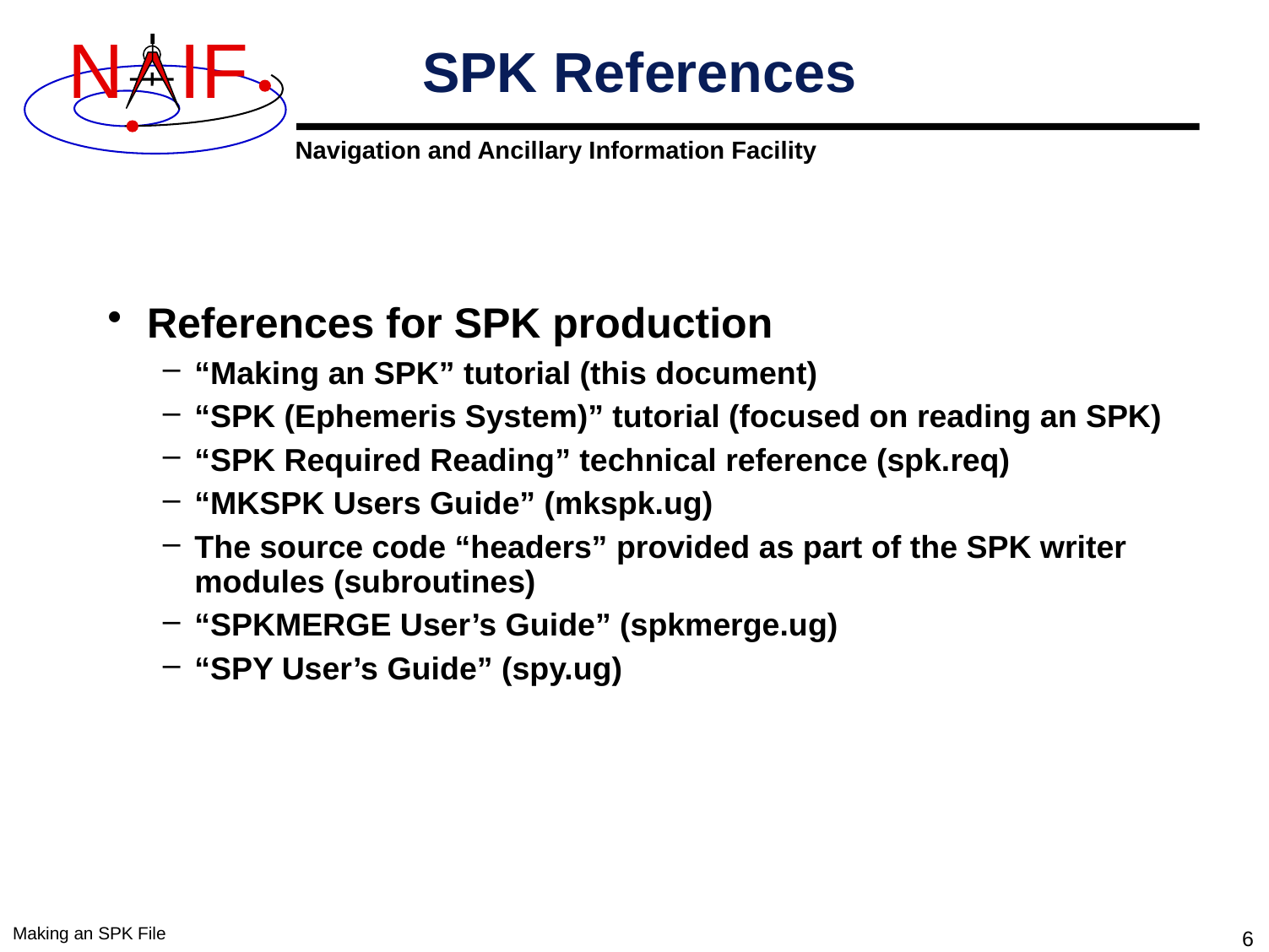

# SPK References
References for SPK production
“Making an SPK” tutorial (this document)
“SPK (Ephemeris System)” tutorial (focused on reading an SPK)
“SPK Required Reading” technical reference (spk.req)
“MKSPK Users Guide” (mkspk.ug)
The source code “headers” provided as part of the SPK writer modules (subroutines)
“SPKMERGE User’s Guide” (spkmerge.ug)
“SPY User’s Guide” (spy.ug)

Making an SPK File
6